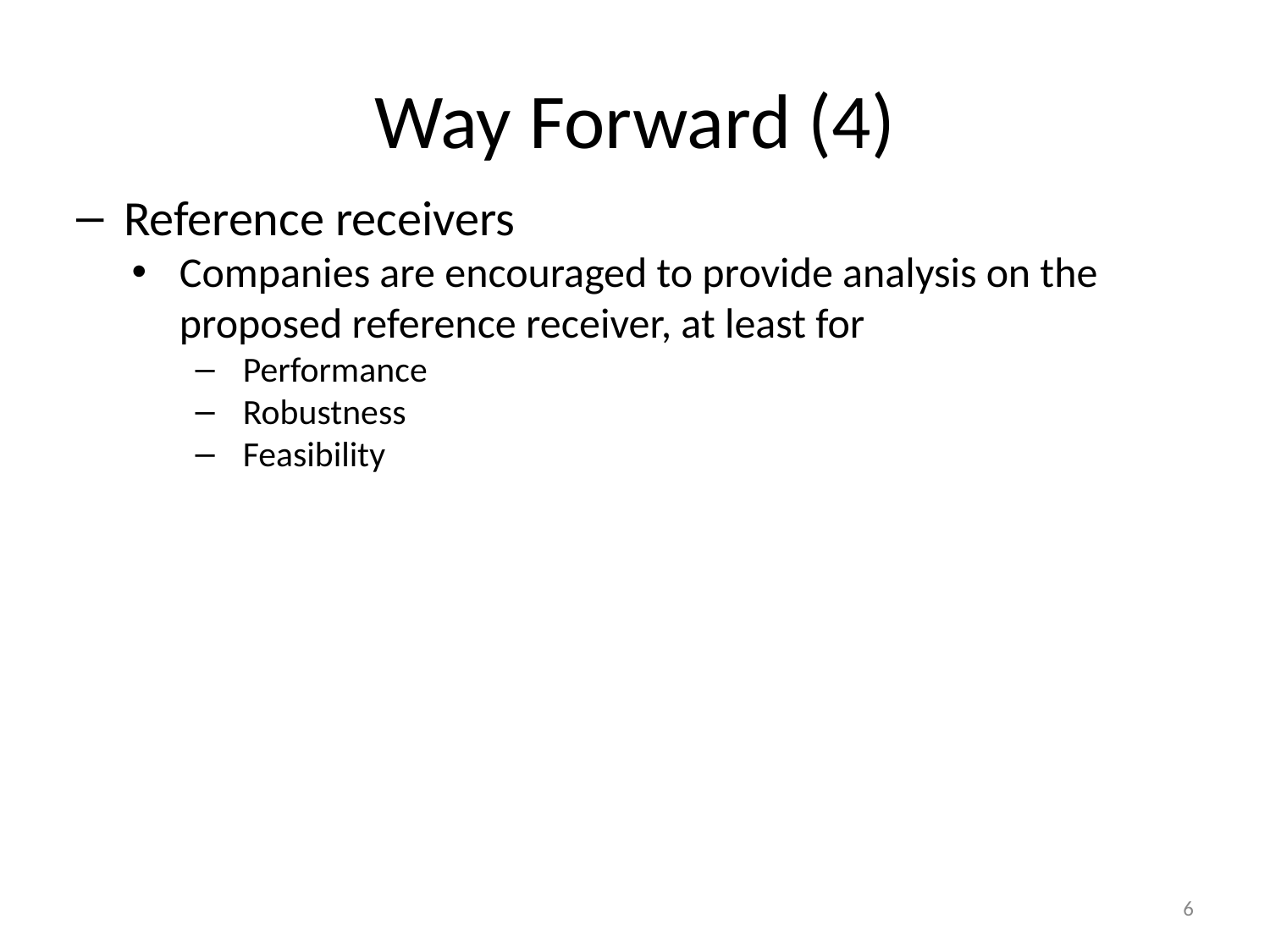

# Way Forward (4)
Reference receivers
Companies are encouraged to provide analysis on the proposed reference receiver, at least for
Performance
Robustness
Feasibility

6